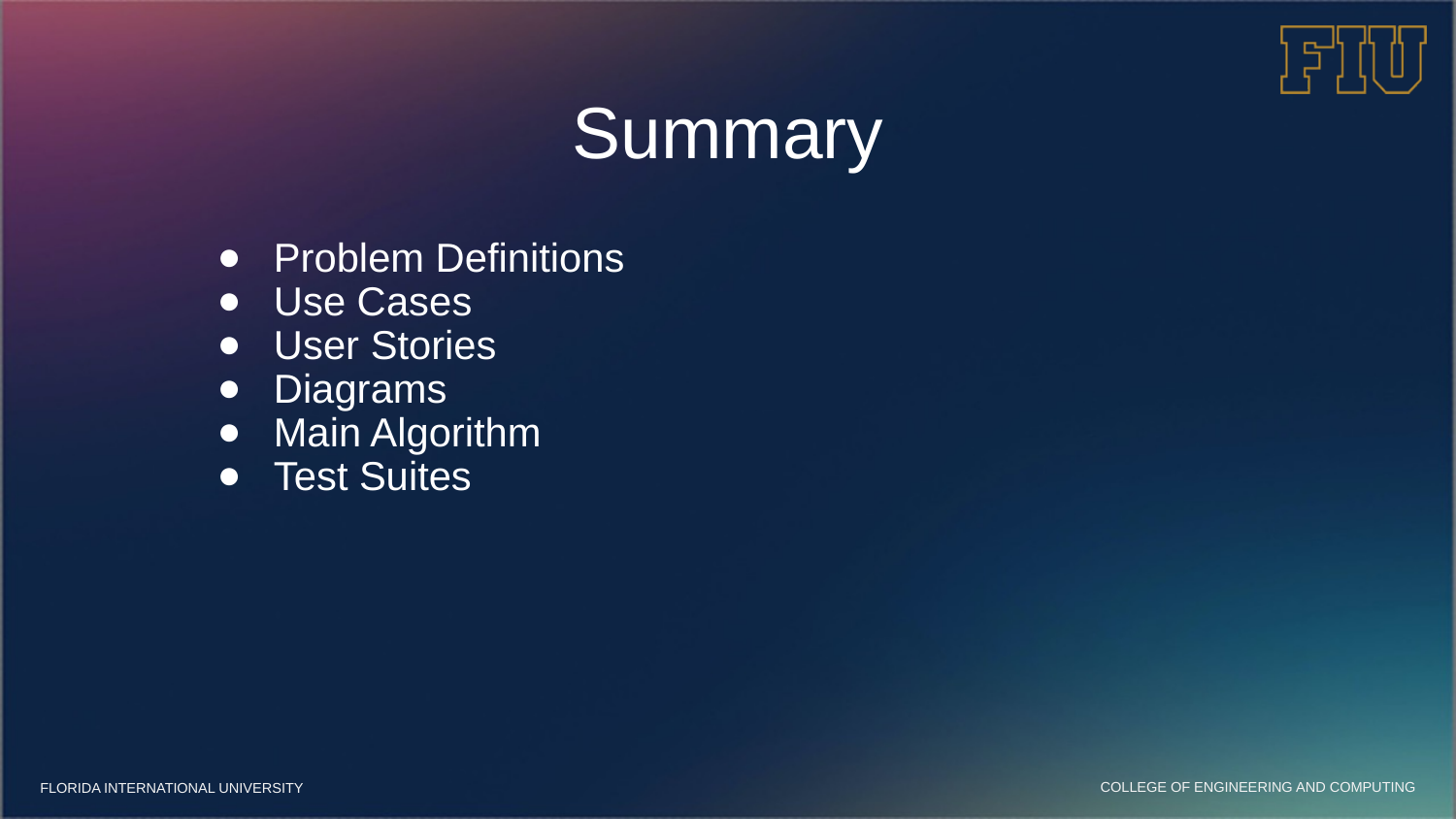

# Summary
Problem Definitions
Use Cases
User Stories
Diagrams
Main Algorithm
Test Suites